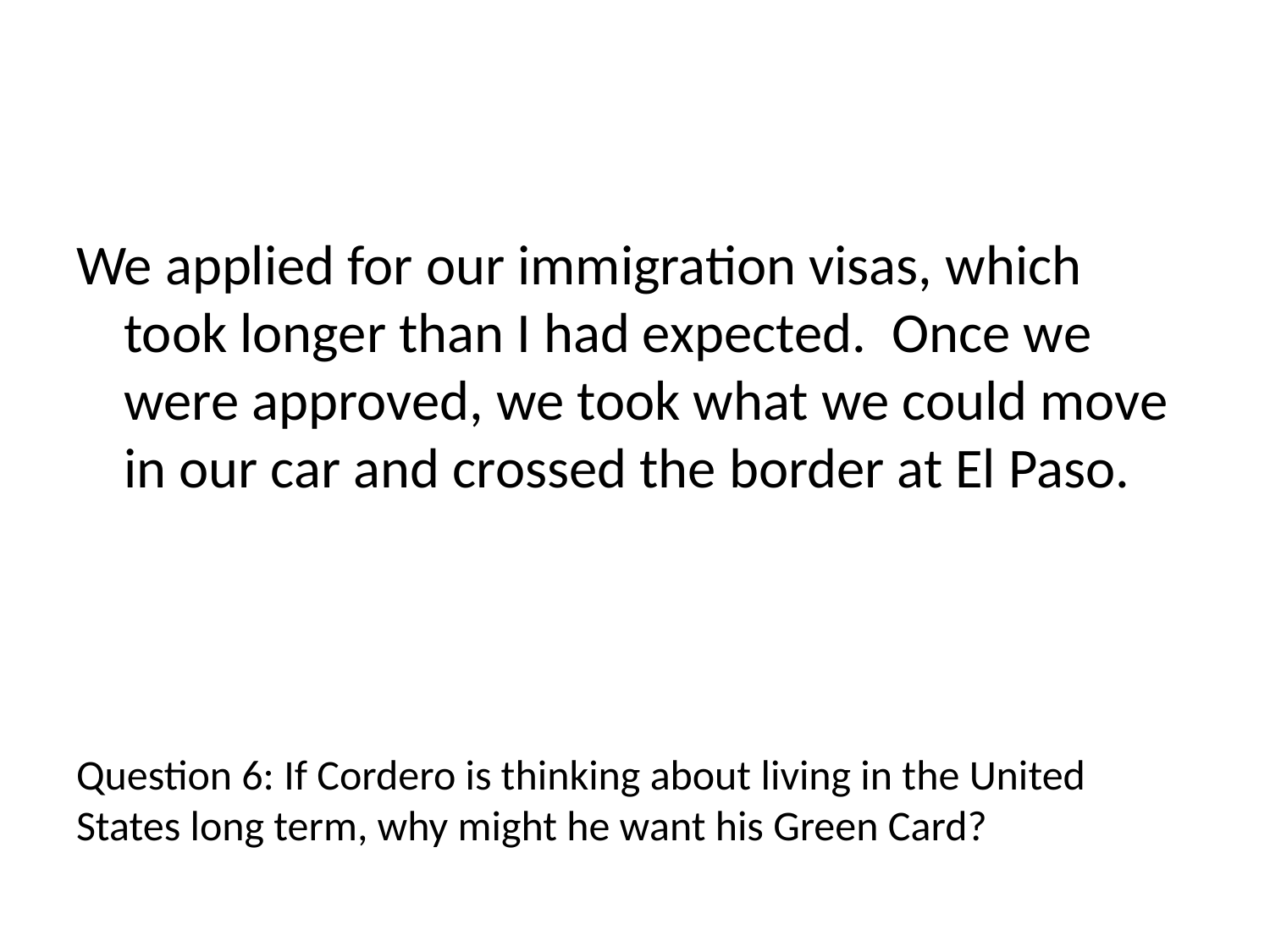

We applied for our immigration visas, which took longer than I had expected.  Once we were approved, we took what we could move in our car and crossed the border at El Paso.
# Question 6: If Cordero is thinking about living in the United States long term, why might he want his Green Card?